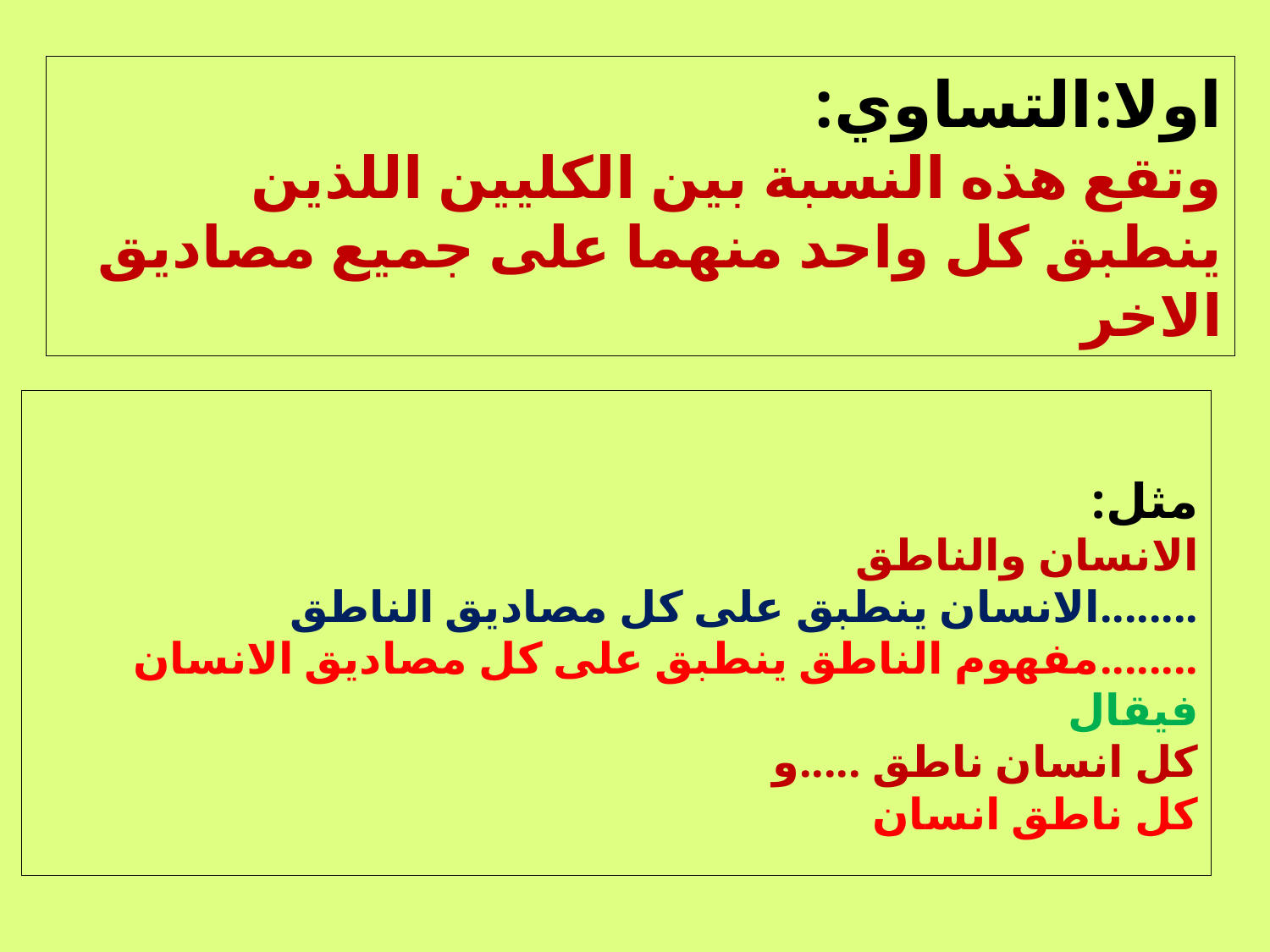

# اولا:التساوي: وتقع هذه النسبة بين الكليين اللذين ينطبق كل واحد منهما على جميع مصاديق الاخر

مثل:
الانسان والناطق
........الانسان ينطبق على كل مصاديق الناطق
........مفهوم الناطق ينطبق على كل مصاديق الانسان
فيقال
كل انسان ناطق .....و
كل ناطق انسان